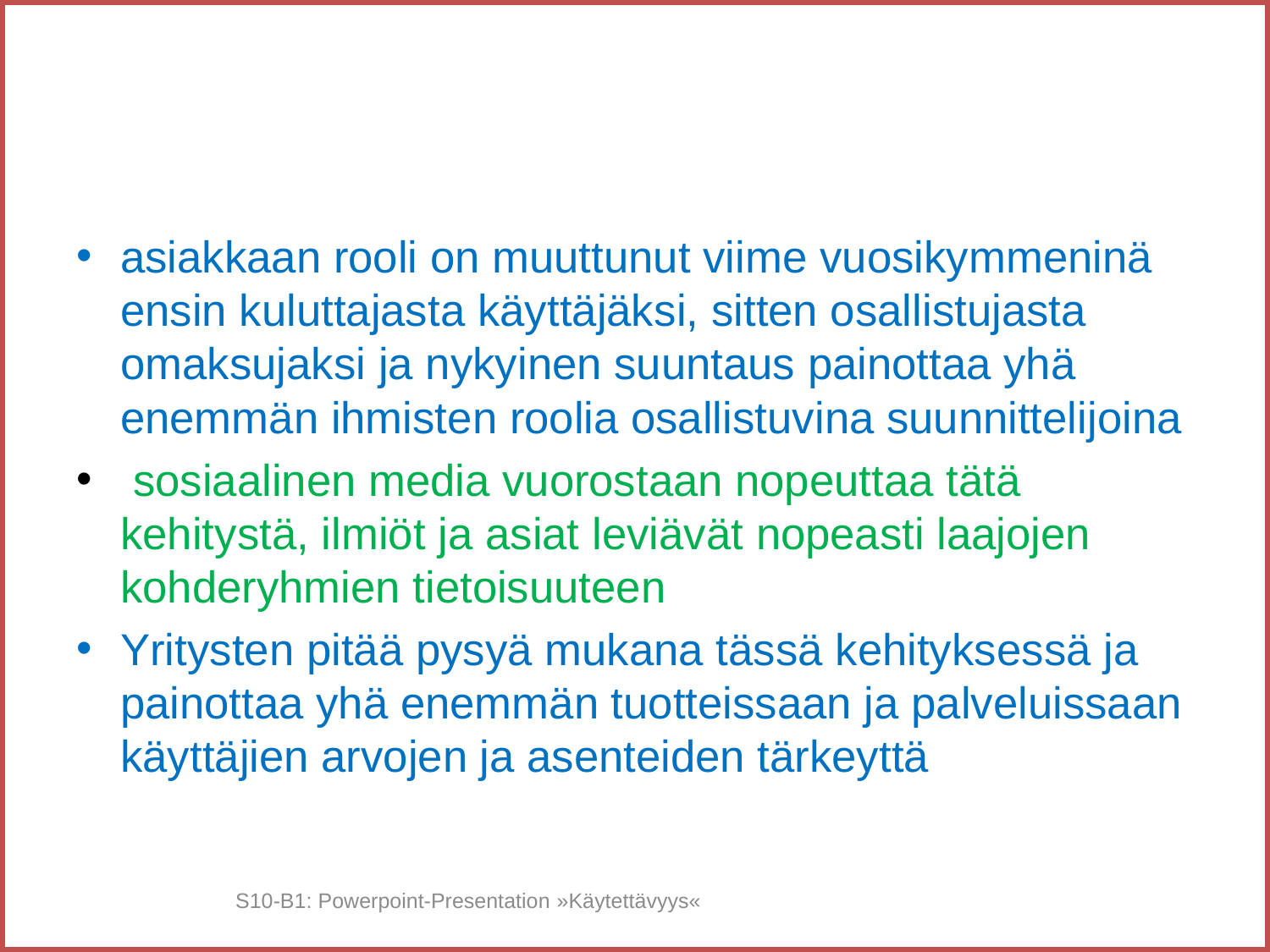

#
asiakkaan rooli on muuttunut viime vuosikymmeninä ensin kuluttajasta käyttäjäksi, sitten osallistujasta omaksujaksi ja nykyinen suuntaus painottaa yhä enemmän ihmisten roolia osallistuvina suunnittelijoina
 sosiaalinen media vuorostaan nopeuttaa tätä kehitystä, ilmiöt ja asiat leviävät nopeasti laajojen kohderyhmien tietoisuuteen
Yritysten pitää pysyä mukana tässä kehityksessä ja painottaa yhä enemmän tuotteissaan ja palveluissaan käyttäjien arvojen ja asenteiden tärkeyttä
S10-B1: Powerpoint-Presentation »Käytettävyys«